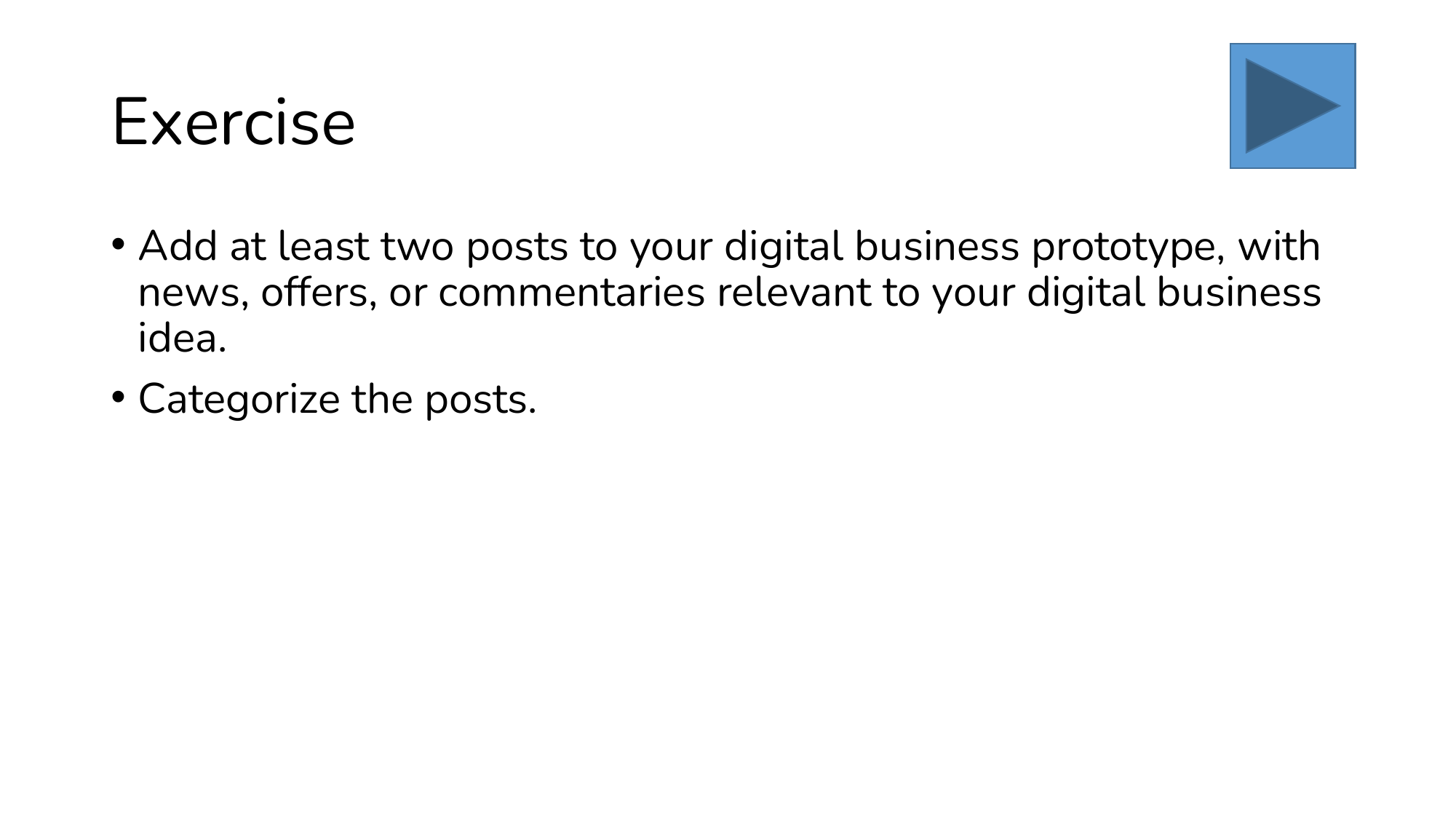

# Exercise

Add at least two posts to your digital business prototype, with news, offers, or commentaries relevant to your digital business idea.
Categorize the posts.